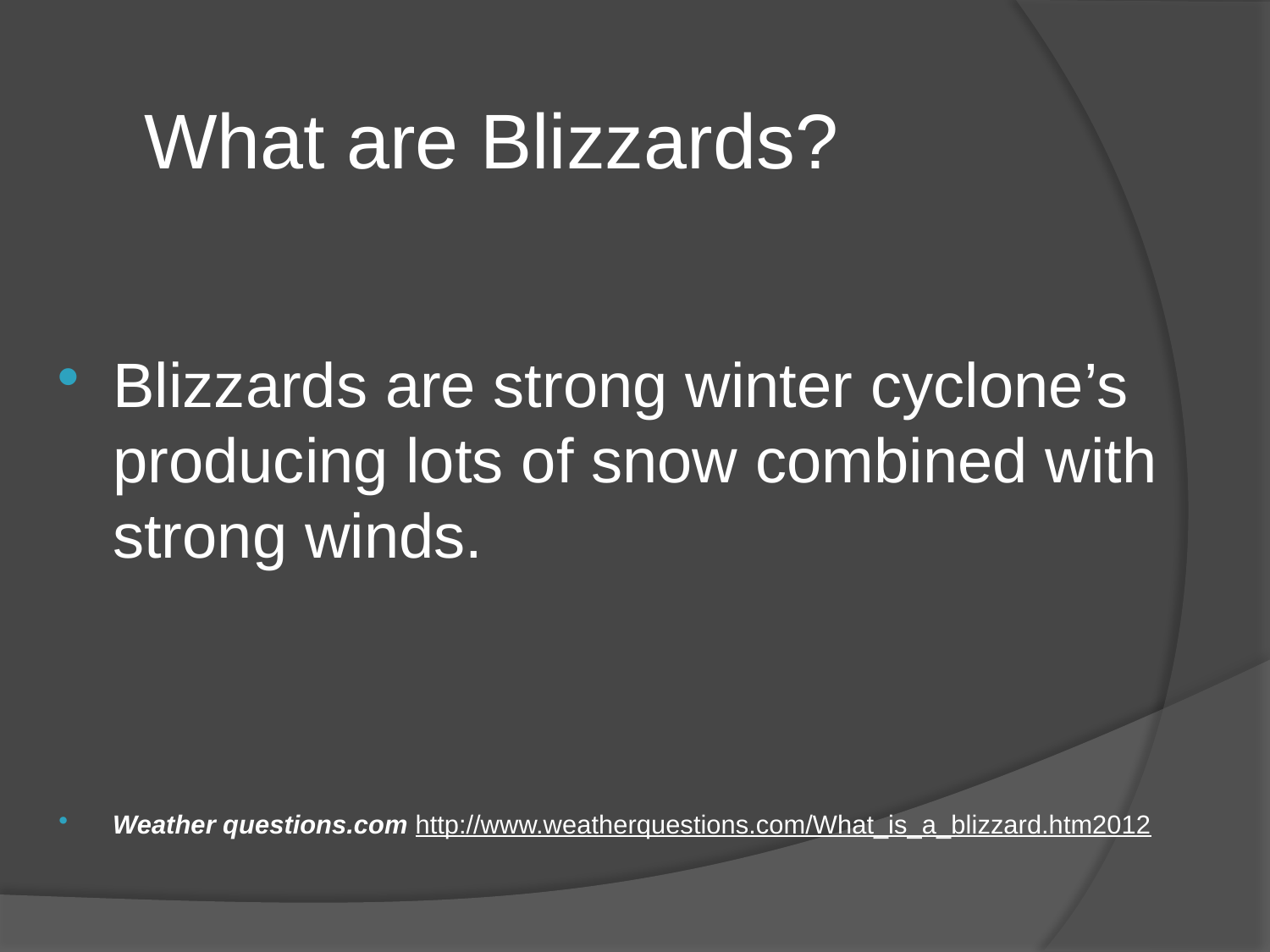

# What are Blizzards?
Blizzards are strong winter cyclone’s producing lots of snow combined with strong winds.

Weather questions.com http://www.weatherquestions.com/What_is_a_blizzard.htm2012